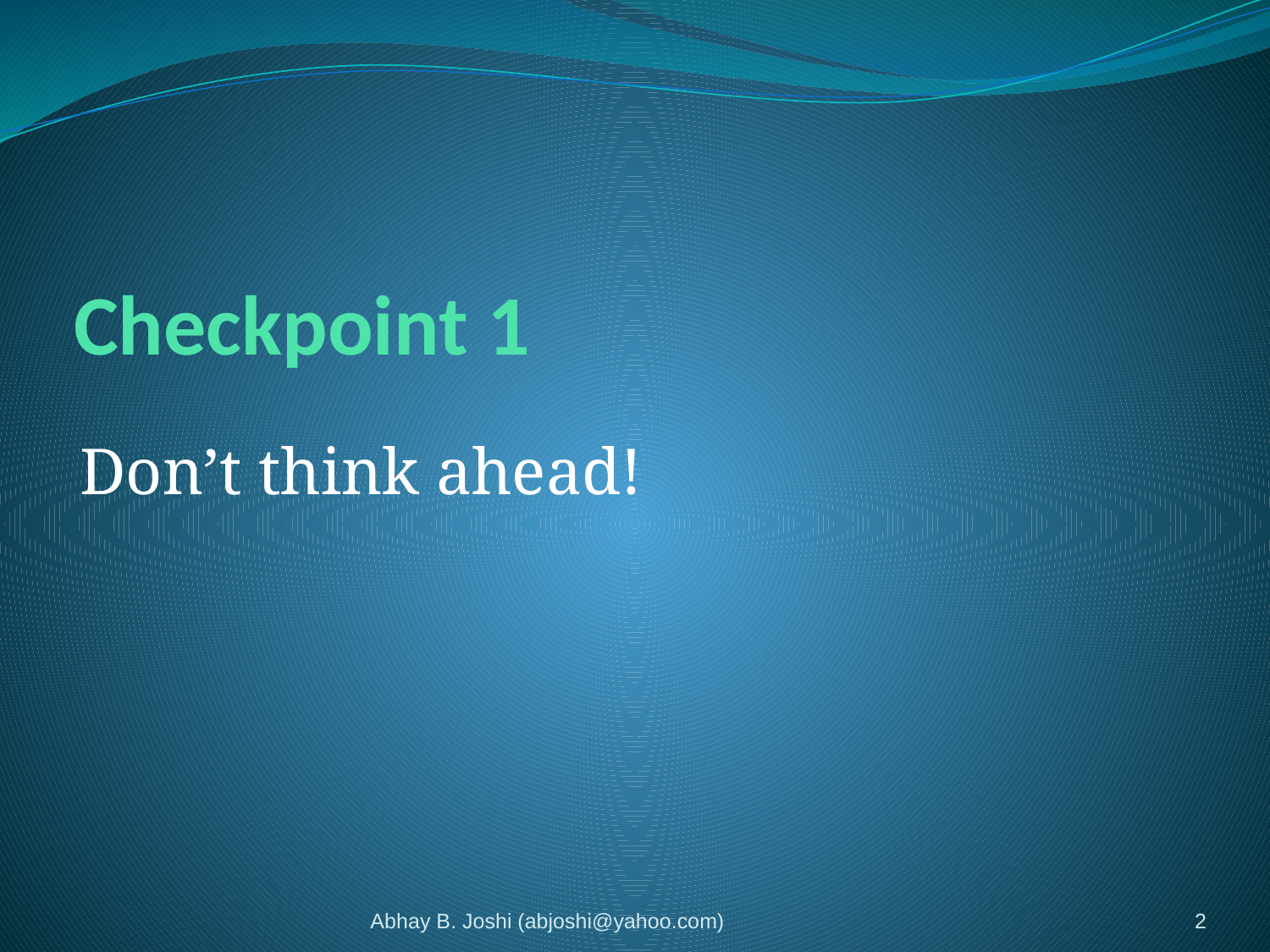

# Checkpoint 1
Don’t think ahead!
Abhay B. Joshi (abjoshi@yahoo.com)
2